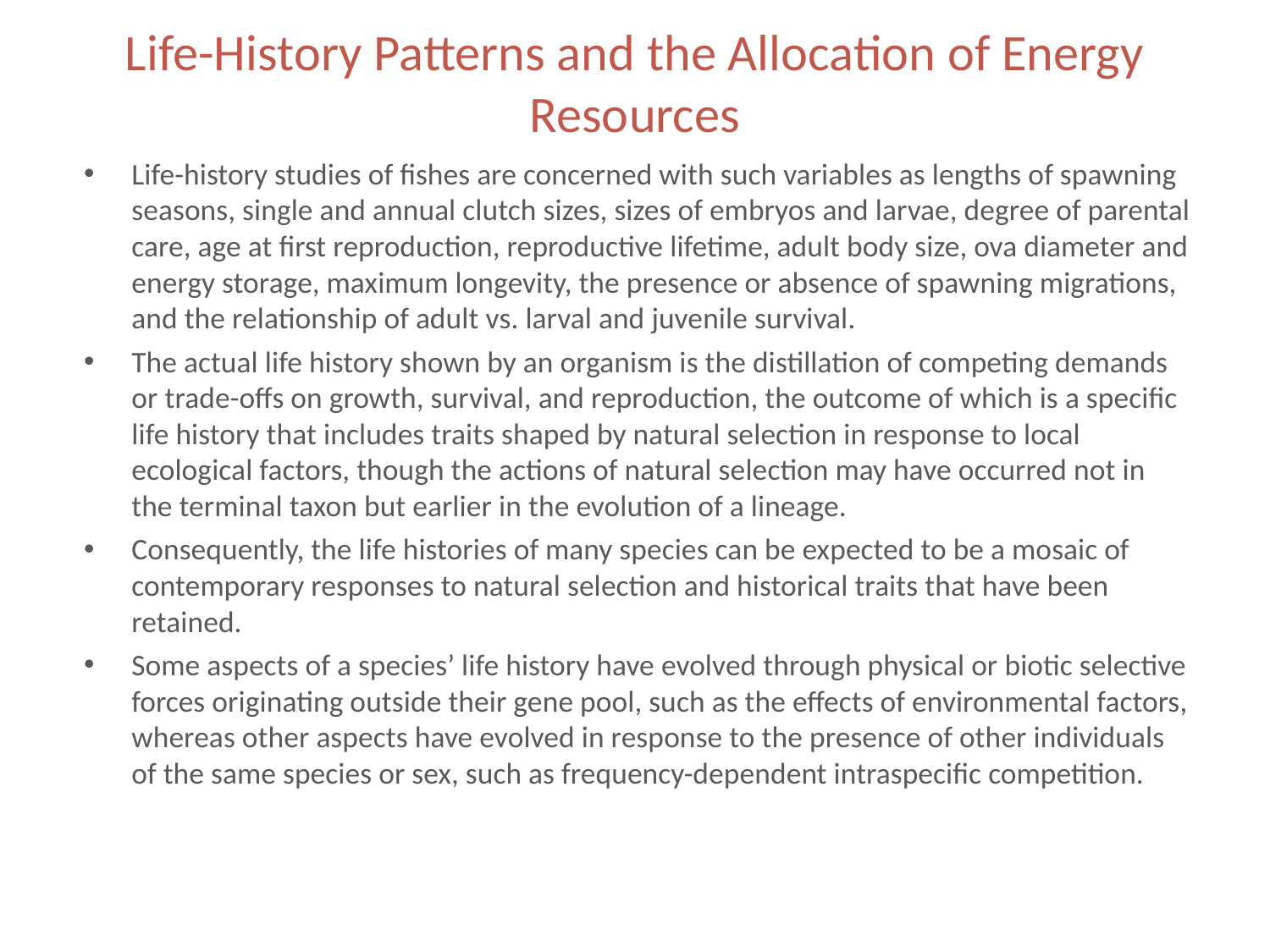

# Life-History Patterns and the Allocation of Energy Resources
Life-history studies of fishes are concerned with such variables as lengths of spawning seasons, single and annual clutch sizes, sizes of embryos and larvae, degree of parental care, age at first reproduction, reproductive lifetime, adult body size, ova diameter and energy storage, maximum longevity, the presence or absence of spawning migrations, and the relationship of adult vs. larval and juvenile survival.
The actual life history shown by an organism is the distillation of competing demands or trade-offs on growth, survival, and reproduction, the outcome of which is a specific life history that includes traits shaped by natural selection in response to local ecological factors, though the actions of natural selection may have occurred not in the terminal taxon but earlier in the evolution of a lineage.
Consequently, the life histories of many species can be expected to be a mosaic of contemporary responses to natural selection and historical traits that have been retained.
Some aspects of a species’ life history have evolved through physical or biotic selective forces originating outside their gene pool, such as the effects of environmental factors, whereas other aspects have evolved in response to the presence of other individuals of the same species or sex, such as frequency-dependent intraspecific competition.